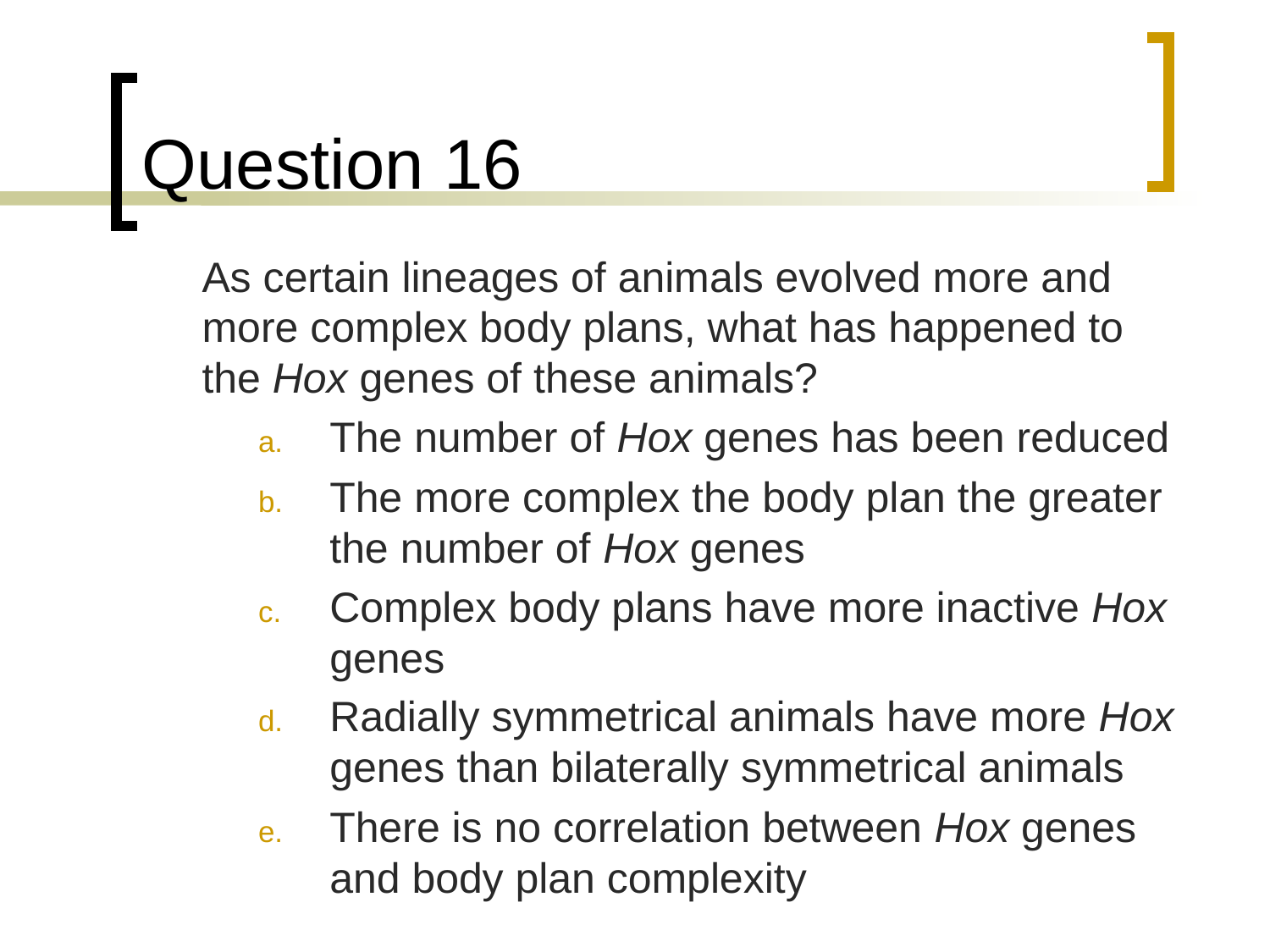

# Question 16
	As certain lineages of animals evolved more and more complex body plans, what has happened to the Hox genes of these animals?
The number of Hox genes has been reduced
The more complex the body plan the greater the number of Hox genes
Complex body plans have more inactive Hox genes
Radially symmetrical animals have more Hox genes than bilaterally symmetrical animals
There is no correlation between Hox genes and body plan complexity